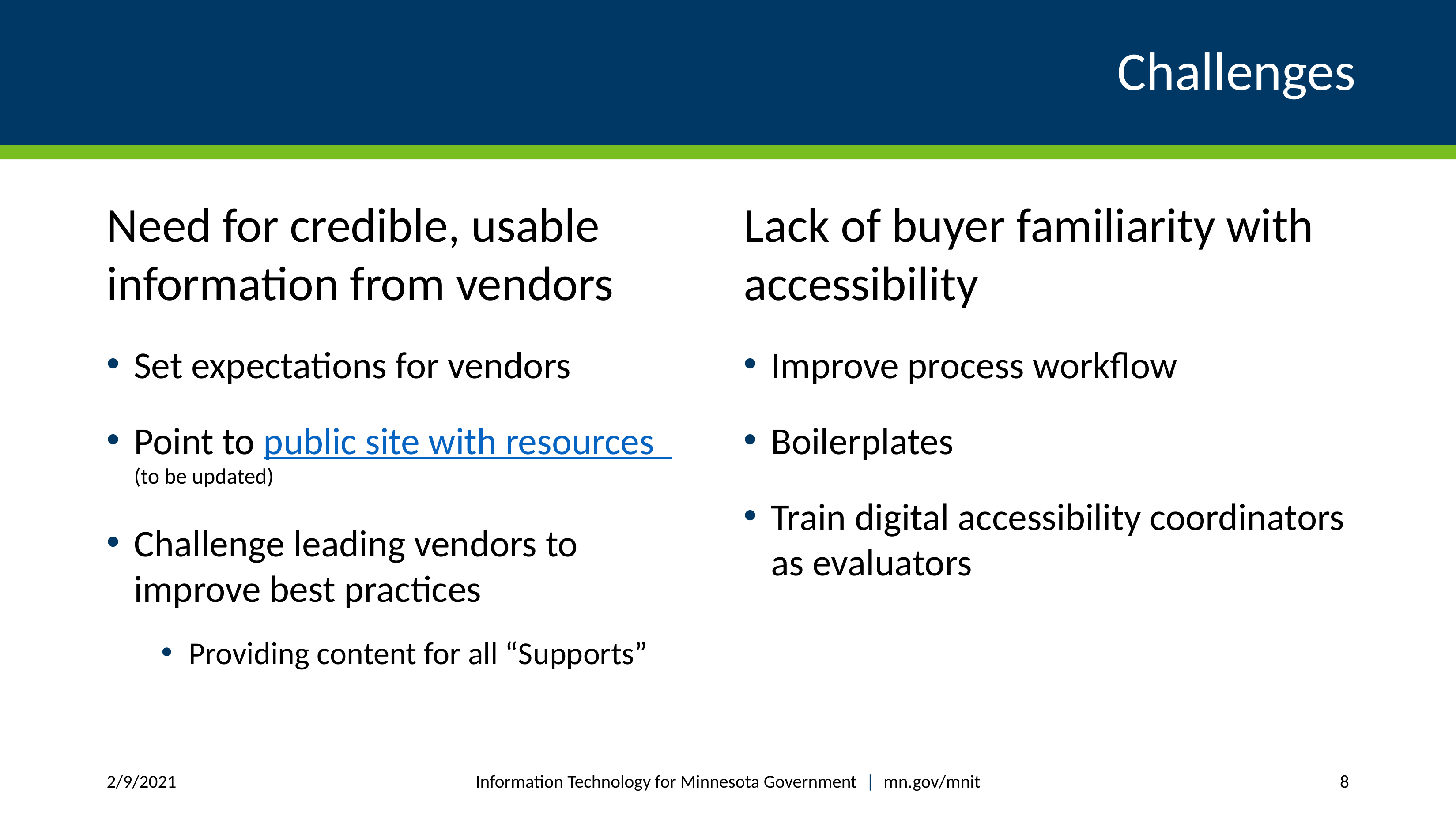

# Challenges
Need for credible, usable information from vendors
Set expectations for vendors
Point to public site with resources    (to be updated)
Challenge leading vendors to improve best practices
Providing content for all “Supports”
Lack of buyer familiarity with accessibility
Improve process workflow
Boilerplates
Train digital accessibility coordinators as evaluators
Information Technology for Minnesota Government | mn.gov/mnit
2/9/2021
8